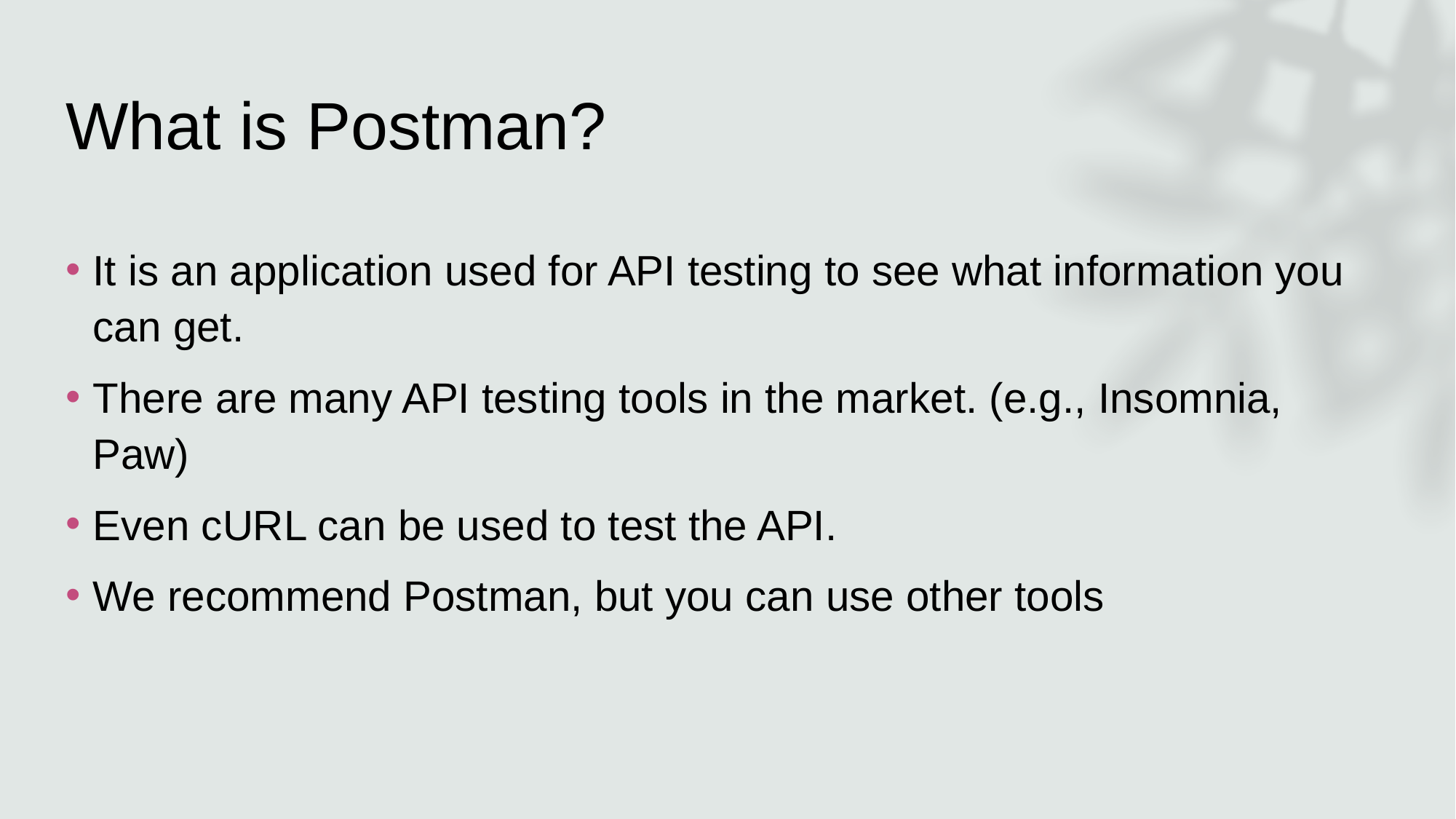

# What is Postman?
It is an application used for API testing to see what information you can get.
There are many API testing tools in the market. (e.g., Insomnia, Paw)
Even cURL can be used to test the API.
We recommend Postman, but you can use other tools